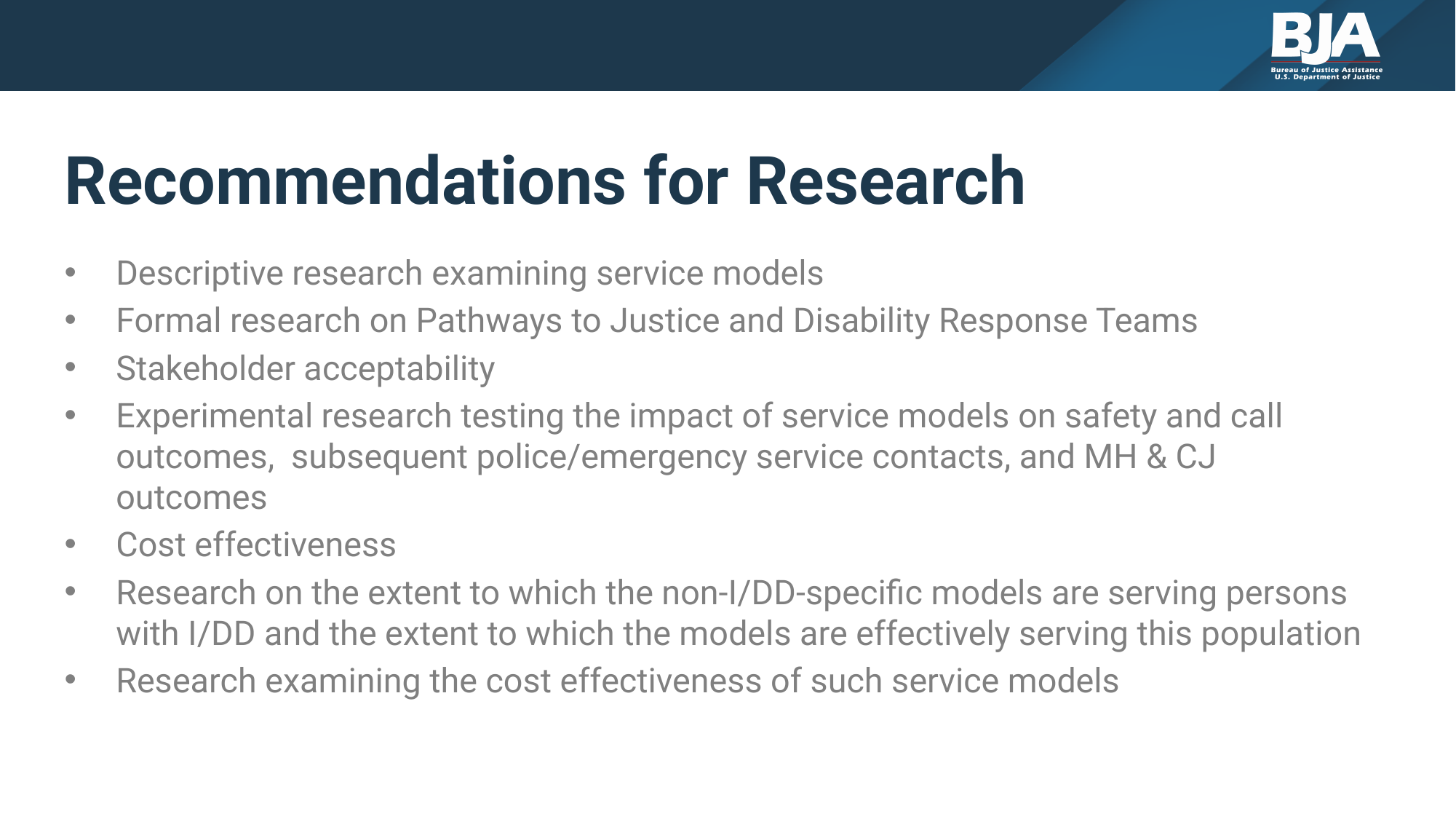

# Recommendations for Research
Descriptive research examining service models
Formal research on Pathways to Justice and Disability Response Teams
Stakeholder acceptability
Experimental research testing the impact of service models on safety and call outcomes,  subsequent police/emergency service contacts, and MH & CJ outcomes
Cost effectiveness
Research on the extent to which the non-I/DD-specific models are serving persons with I/DD and the extent to which the models are effectively serving this population
Research examining the cost effectiveness of such service models